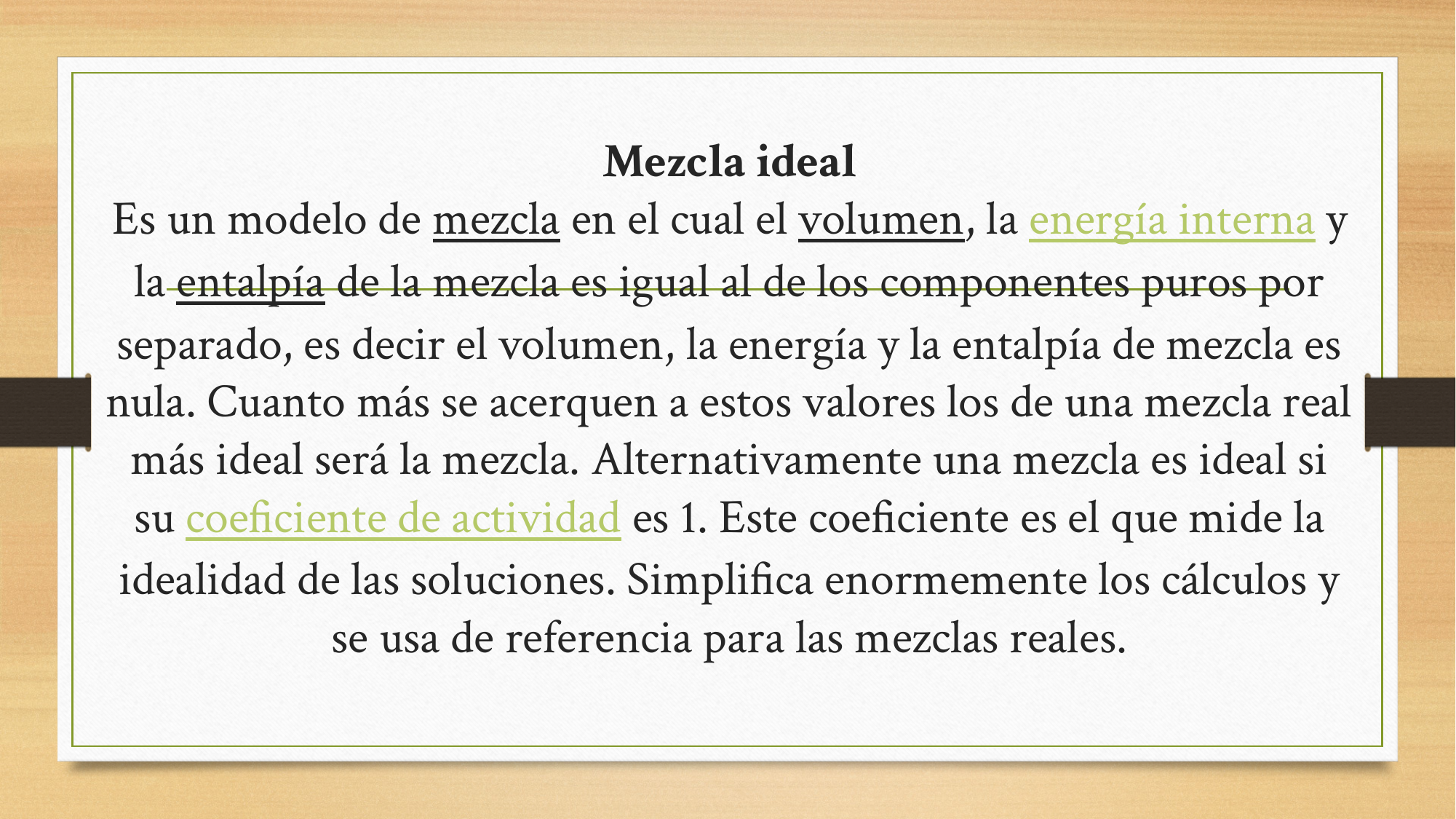

# Mezcla ideal Es un modelo de mezcla en el cual el volumen, la energía interna y la entalpía de la mezcla es igual al de los componentes puros por separado, es decir el volumen, la energía y la entalpía de mezcla es nula. Cuanto más se acerquen a estos valores los de una mezcla real más ideal será la mezcla. Alternativamente una mezcla es ideal si su coeficiente de actividad es 1. Este coeficiente es el que mide la idealidad de las soluciones. Simplifica enormemente los cálculos y se usa de referencia para las mezclas reales.